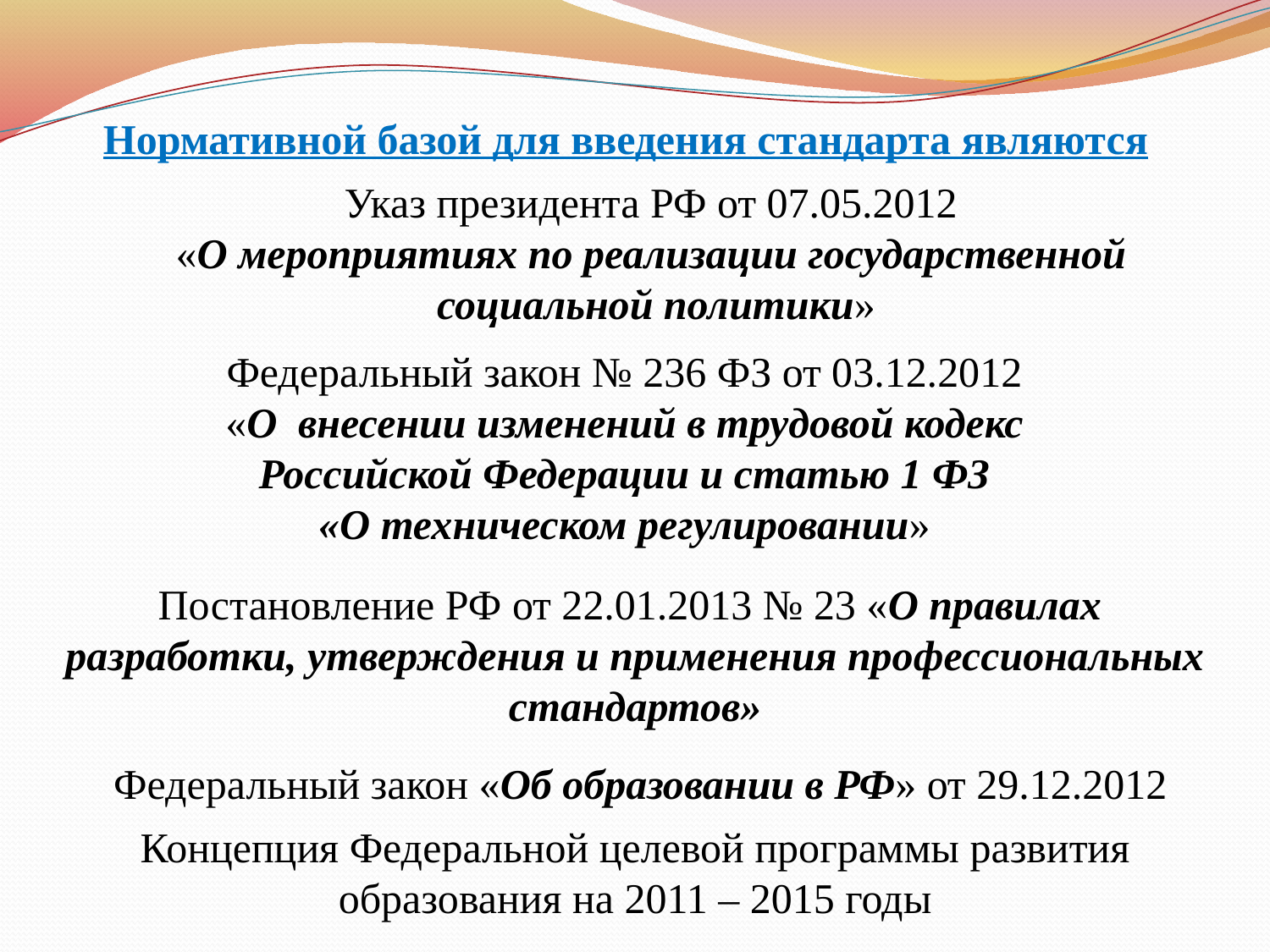

Нормативной базой для введения стандарта являются
Указ президента РФ от 07.05.2012
«О мероприятиях по реализации государственной
социальной политики»

Федеральный закон № 236 ФЗ от 03.12.2012
«О  внесении изменений в трудовой кодекс
Российской Федерации и статью 1 ФЗ
«О техническом регулировании»
Постановление РФ от 22.01.2013 № 23 «О правилах  разработки, утверждения и применения профессиональных стандартов»
Федеральный закон «Об образовании в РФ» от 29.12.2012
Концепция Федеральной целевой программы развития образования на 2011 – 2015 годы